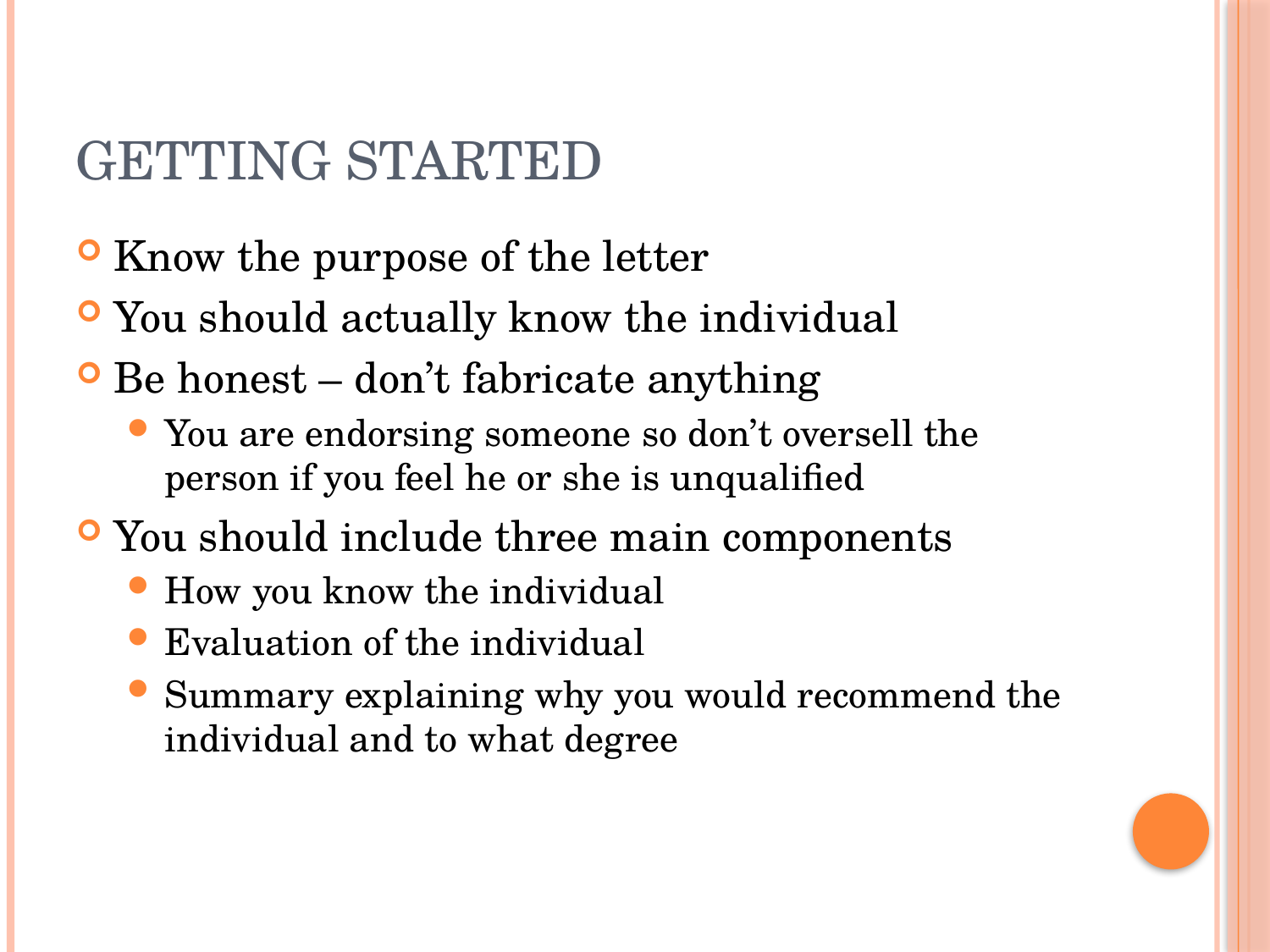

# Getting Started
Know the purpose of the letter
You should actually know the individual
Be honest – don’t fabricate anything
You are endorsing someone so don’t oversell the person if you feel he or she is unqualified
You should include three main components
How you know the individual
Evaluation of the individual
Summary explaining why you would recommend the individual and to what degree